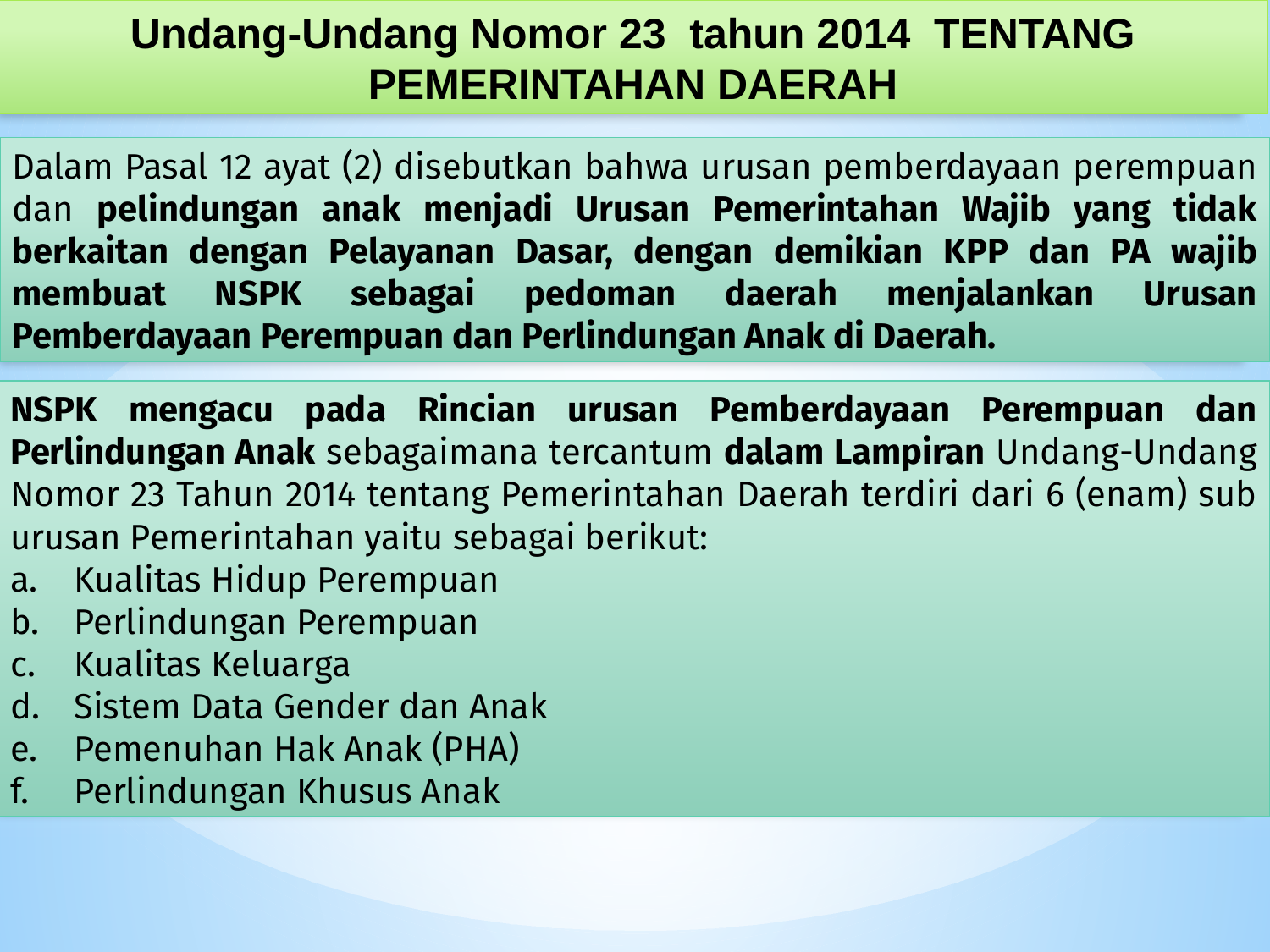

Undang-Undang Nomor 23  tahun 2014  TENTANG PEMERINTAHAN DAERAH
Dalam Pasal 12 ayat (2) disebutkan bahwa urusan pemberdayaan perempuan dan pelindungan anak menjadi Urusan Pemerintahan Wajib yang tidak berkaitan dengan Pelayanan Dasar, dengan demikian KPP dan PA wajib membuat NSPK sebagai pedoman daerah menjalankan Urusan Pemberdayaan Perempuan dan Perlindungan Anak di Daerah.
NSPK mengacu pada Rincian urusan Pemberdayaan Perempuan dan Perlindungan Anak sebagaimana tercantum dalam Lampiran Undang-Undang Nomor 23 Tahun 2014 tentang Pemerintahan Daerah terdiri dari 6 (enam) sub urusan Pemerintahan yaitu sebagai berikut:
Kualitas Hidup Perempuan
Perlindungan Perempuan
Kualitas Keluarga
Sistem Data Gender dan Anak
Pemenuhan Hak Anak (PHA)
Perlindungan Khusus Anak